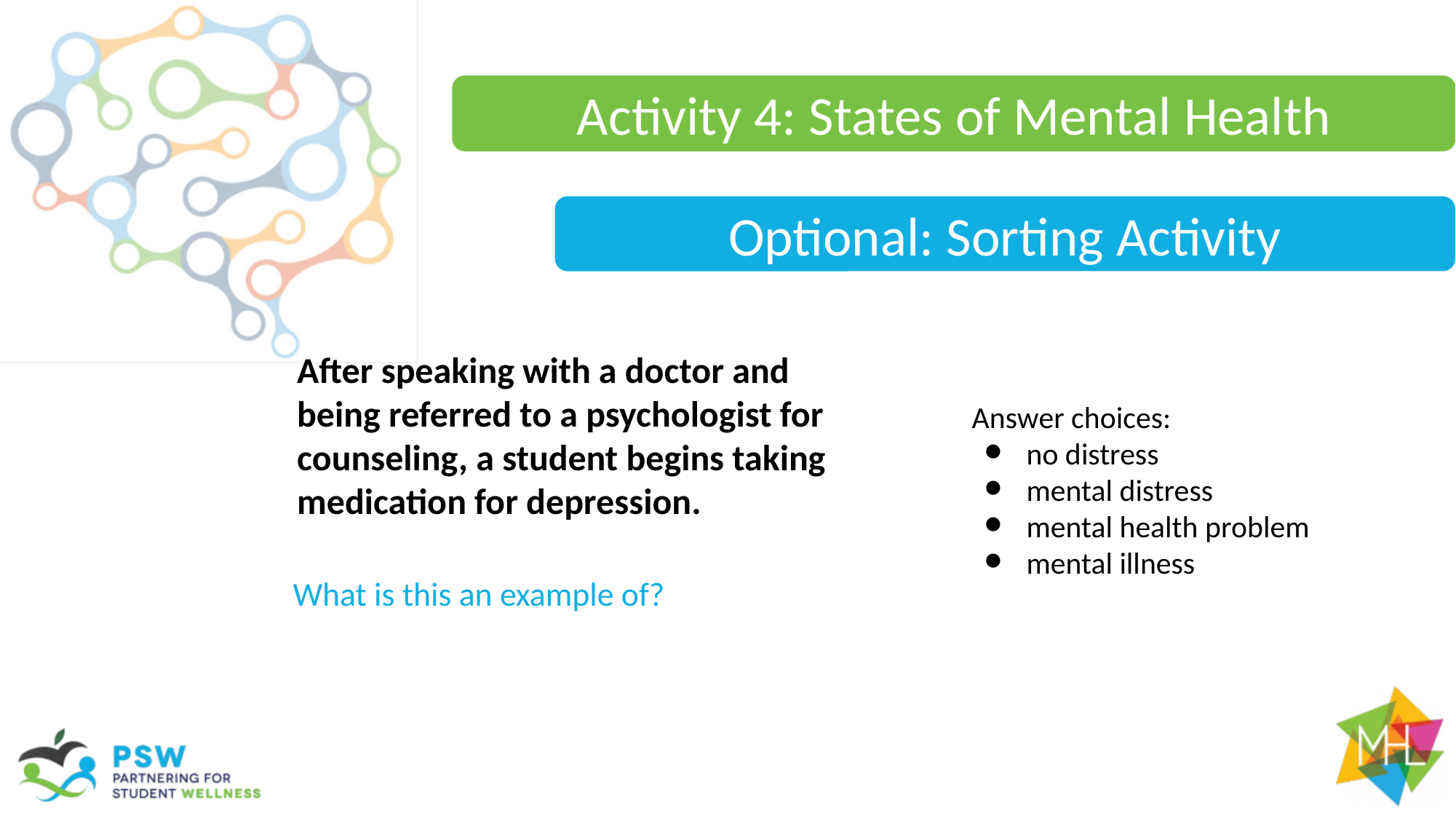

Activity 4: States of Mental Health
Optional: Sorting Activity
After speaking with a doctor and being referred to a psychologist for counseling, a student begins taking medication for depression.
Answer choices:
no distress
mental distress
mental health problem
mental illness
What is this an example of?